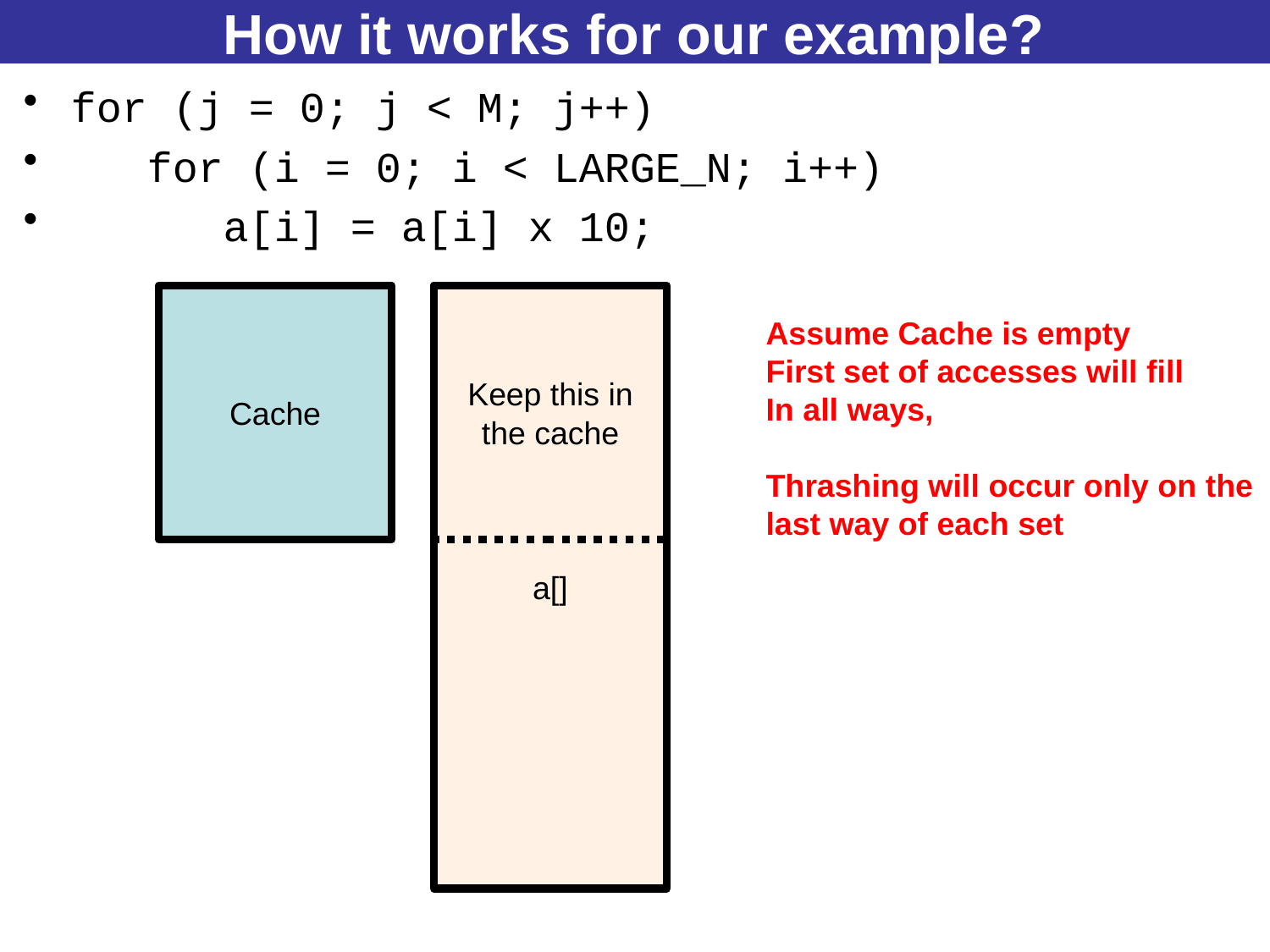

# How it works for our example?
for (j = 0; j < M; j++)
   for (i = 0; i < LARGE_N; i++)
      a[i] = a[i] x 10;
Cache
a[]
Keep this in the cache
Assume Cache is empty
First set of accesses will fill
In all ways,

Thrashing will occur only on the
last way of each set